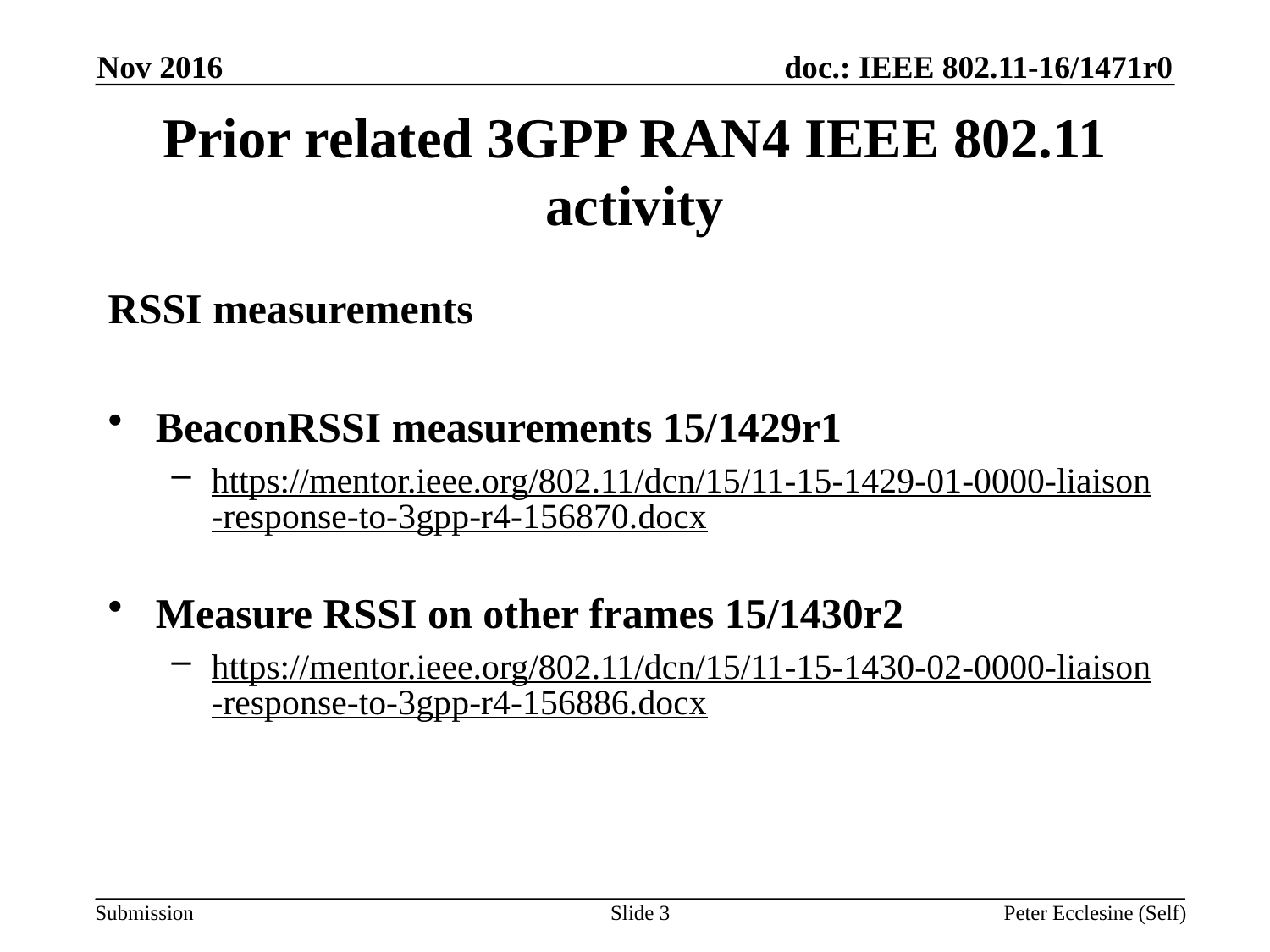

Nov 2016
# Prior related 3GPP RAN4 IEEE 802.11 activity
RSSI measurements

BeaconRSSI measurements 15/1429r1
https://mentor.ieee.org/802.11/dcn/15/11-15-1429-01-0000-liaison-response-to-3gpp-r4-156870.docx
Measure RSSI on other frames 15/1430r2
https://mentor.ieee.org/802.11/dcn/15/11-15-1430-02-0000-liaison-response-to-3gpp-r4-156886.docx

Slide 3
Peter Ecclesine (Self)